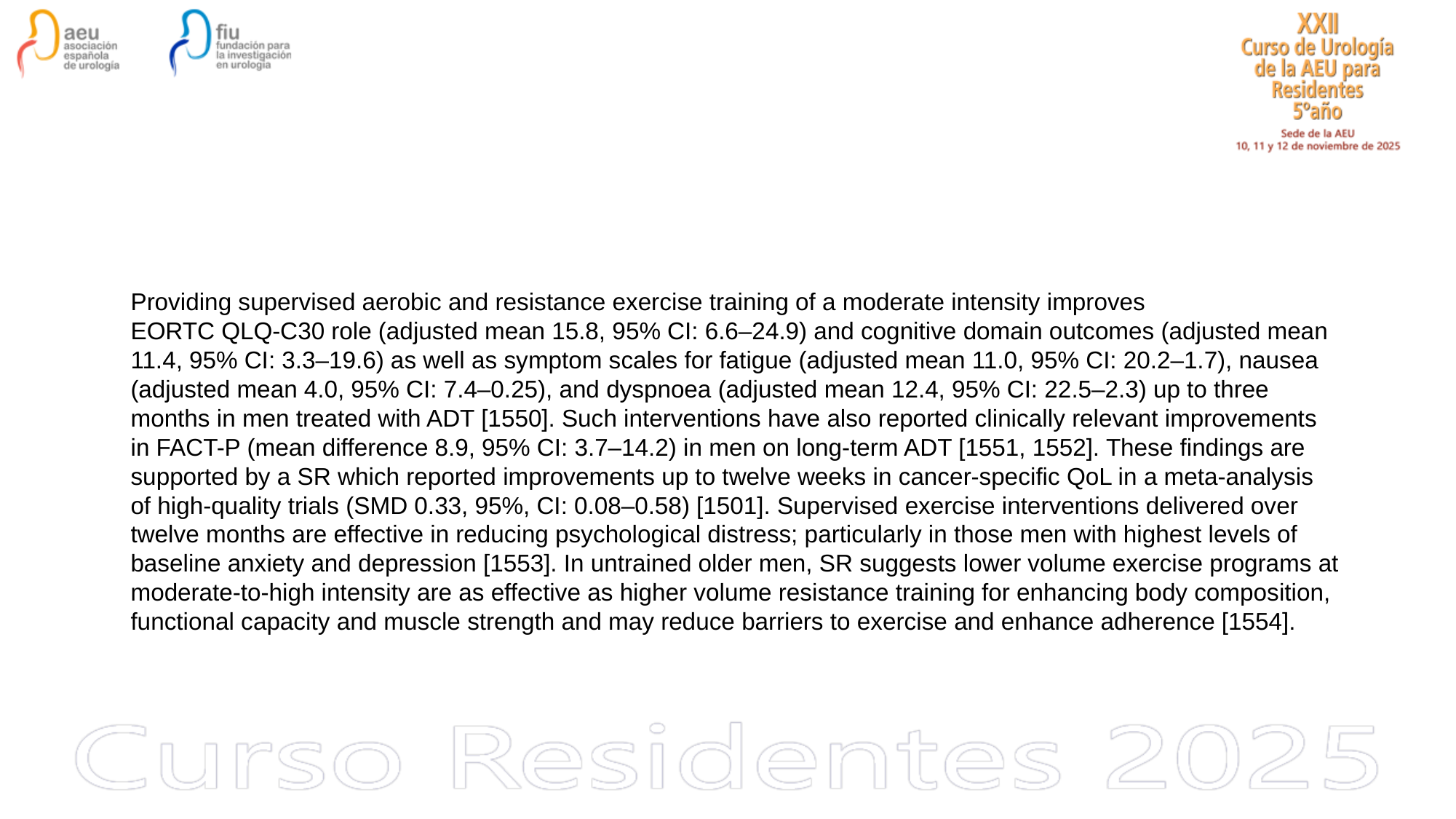

#
Providing supervised aerobic and resistance exercise training of a moderate intensity improves
EORTC QLQ-C30 role (adjusted mean 15.8, 95% CI: 6.6–24.9) and cognitive domain outcomes (adjusted mean
11.4, 95% CI: 3.3–19.6) as well as symptom scales for fatigue (adjusted mean 11.0, 95% CI: 20.2–1.7), nausea
(adjusted mean 4.0, 95% CI: 7.4–0.25), and dyspnoea (adjusted mean 12.4, 95% CI: 22.5–2.3) up to three
months in men treated with ADT [1550]. Such interventions have also reported clinically relevant improvements
in FACT-P (mean difference 8.9, 95% CI: 3.7–14.2) in men on long-term ADT [1551, 1552]. These findings are
supported by a SR which reported improvements up to twelve weeks in cancer-specific QoL in a meta-analysis
of high-quality trials (SMD 0.33, 95%, CI: 0.08–0.58) [1501]. Supervised exercise interventions delivered over
twelve months are effective in reducing psychological distress; particularly in those men with highest levels of
baseline anxiety and depression [1553]. In untrained older men, SR suggests lower volume exercise programs at
moderate-to-high intensity are as effective as higher volume resistance training for enhancing body composition,
functional capacity and muscle strength and may reduce barriers to exercise and enhance adherence [1554].